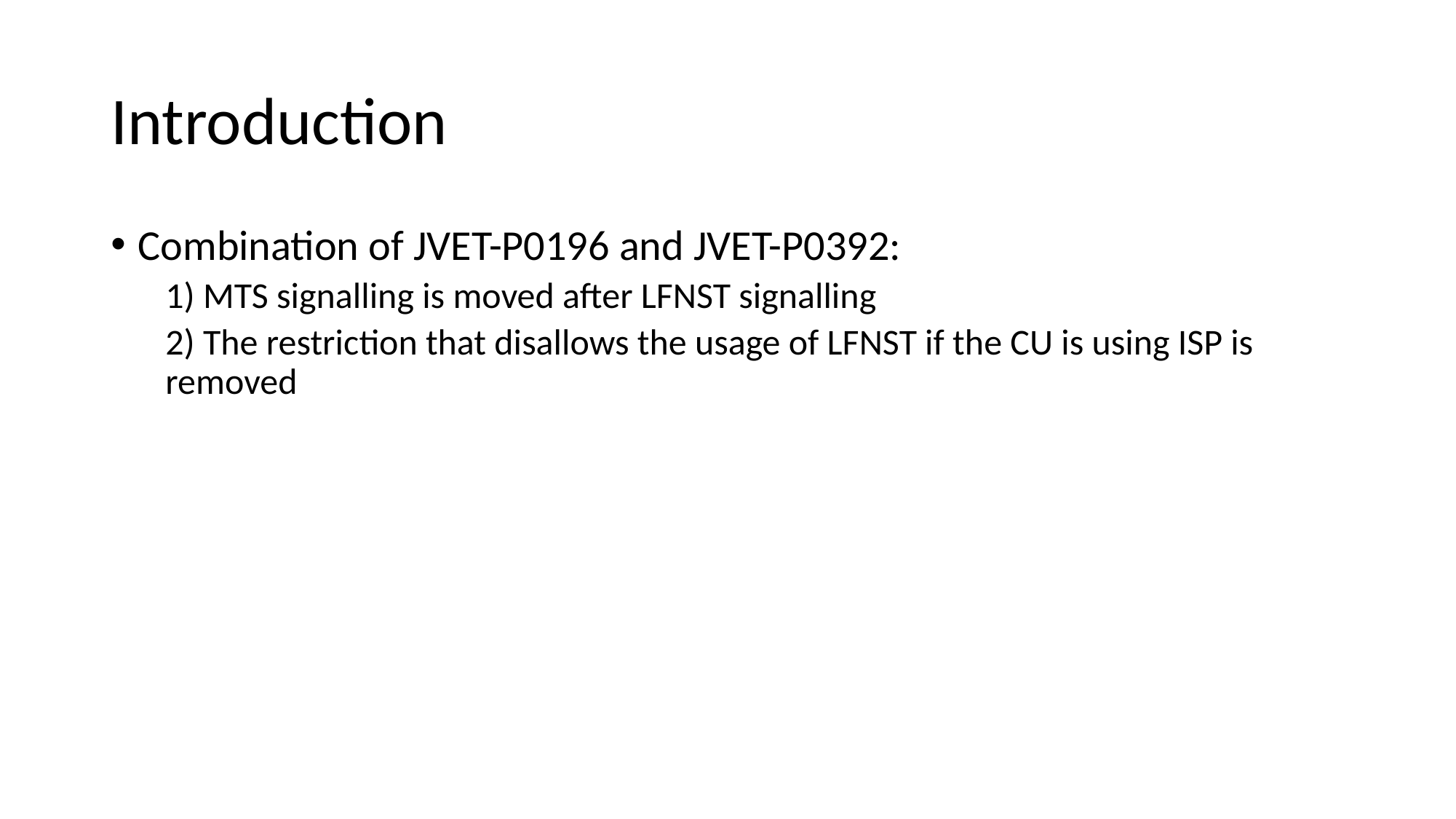

# Introduction
Combination of JVET-P0196 and JVET-P0392:
1) MTS signalling is moved after LFNST signalling
2) The restriction that disallows the usage of LFNST if the CU is using ISP is removed